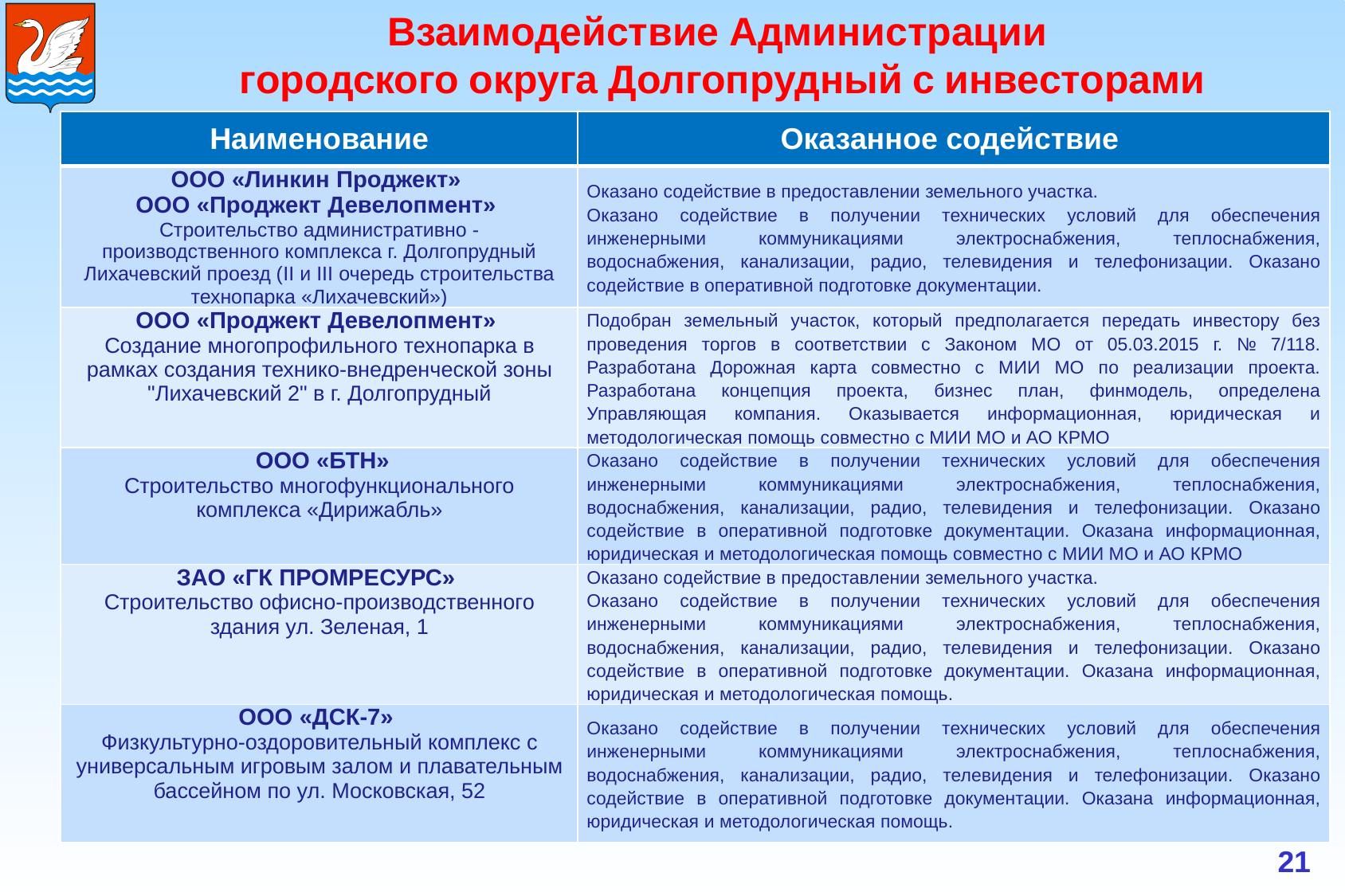

Взаимодействие Администрации
городского округа Долгопрудный с инвесторами
| Наименование | Оказанное содействие |
| --- | --- |
| ООО «Линкин Проджект» ООО «Проджект Девелопмент» Строительство административно - производственного комплекса г. Долгопрудный Лихачевский проезд (II и III очередь строительства технопарка «Лихачевский») | Оказано содействие в предоставлении земельного участка. Оказано содействие в получении технических условий для обеспечения инженерными коммуникациями электроснабжения, теплоснабжения, водоснабжения, канализации, радио, телевидения и телефонизации. Оказано содействие в оперативной подготовке документации. |
| ООО «Проджект Девелопмент» Создание многопрофильного технопарка в рамках создания технико-внедренческой зоны "Лихачевский 2" в г. Долгопрудный | Подобран земельный участок, который предполагается передать инвестору без проведения торгов в соответствии с Законом МО от 05.03.2015 г. № 7/118. Разработана Дорожная карта совместно с МИИ МО по реализации проекта. Разработана концепция проекта, бизнес план, финмодель, определена Управляющая компания. Оказывается информационная, юридическая и методологическая помощь совместно с МИИ МО и АО КРМО |
| ООО «БТН» Строительство многофункционального комплекса «Дирижабль» | Оказано содействие в получении технических условий для обеспечения инженерными коммуникациями электроснабжения, теплоснабжения, водоснабжения, канализации, радио, телевидения и телефонизации. Оказано содействие в оперативной подготовке документации. Оказана информационная, юридическая и методологическая помощь совместно с МИИ МО и АО КРМО |
| ЗАО «ГК ПРОМРЕСУРС» Строительство офисно-производственного здания ул. Зеленая, 1 | Оказано содействие в предоставлении земельного участка. Оказано содействие в получении технических условий для обеспечения инженерными коммуникациями электроснабжения, теплоснабжения, водоснабжения, канализации, радио, телевидения и телефонизации. Оказано содействие в оперативной подготовке документации. Оказана информационная, юридическая и методологическая помощь. |
| ООО «ДСК-7» Физкультурно-оздоровительный комплекс с универсальным игровым залом и плавательным бассейном по ул. Московская, 52 | Оказано содействие в получении технических условий для обеспечения инженерными коммуникациями электроснабжения, теплоснабжения, водоснабжения, канализации, радио, телевидения и телефонизации. Оказано содействие в оперативной подготовке документации. Оказана информационная, юридическая и методологическая помощь. |
21